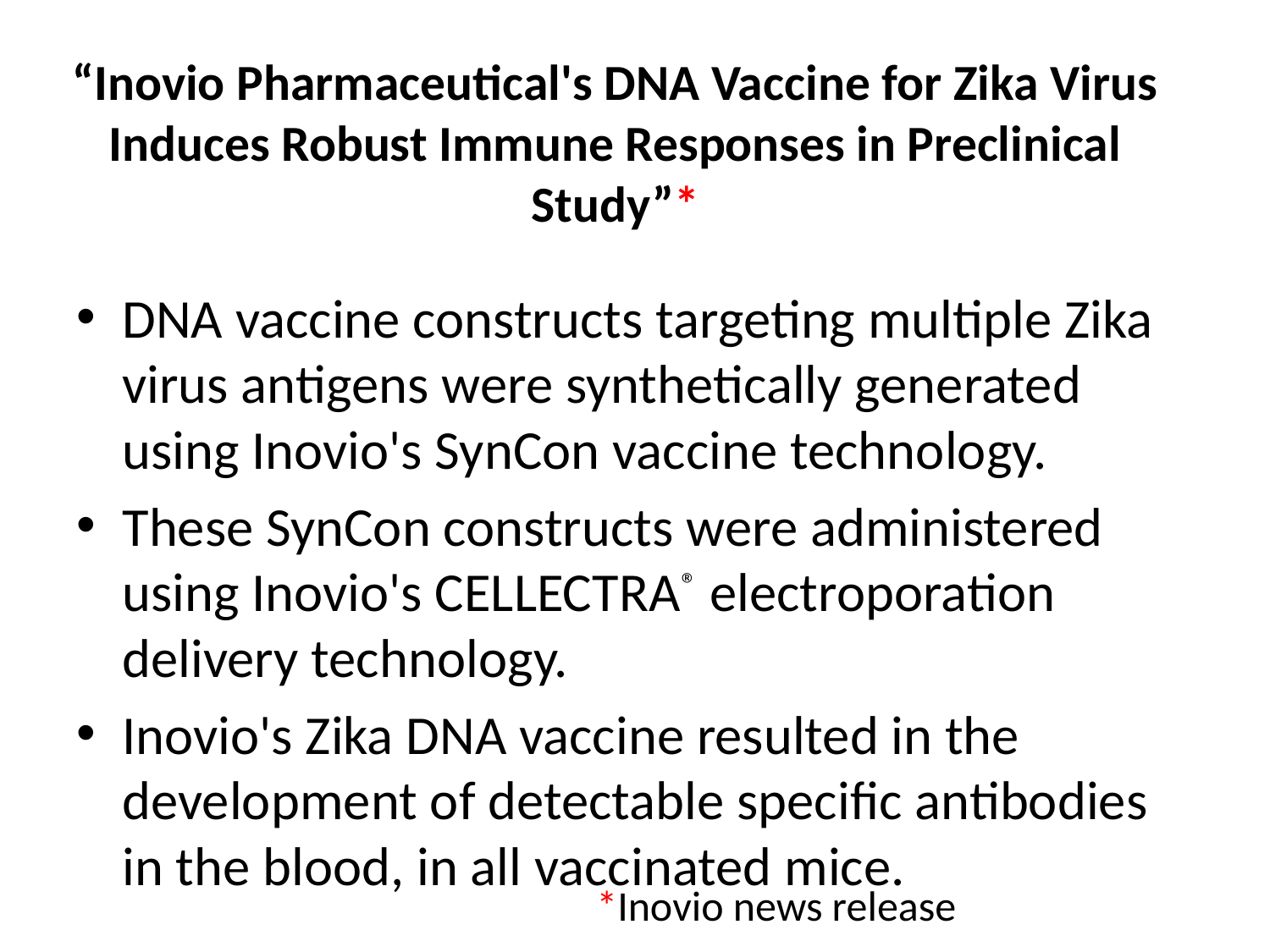

# “Inovio Pharmaceutical's DNA Vaccine for Zika Virus Induces Robust Immune Responses in Preclinical Study”*
DNA vaccine constructs targeting multiple Zika virus antigens were synthetically generated using Inovio's SynCon vaccine technology.
These SynCon constructs were administered using Inovio's CELLECTRA® electroporation delivery technology.
Inovio's Zika DNA vaccine resulted in the development of detectable specific antibodies in the blood, in all vaccinated mice.
*Inovio news release